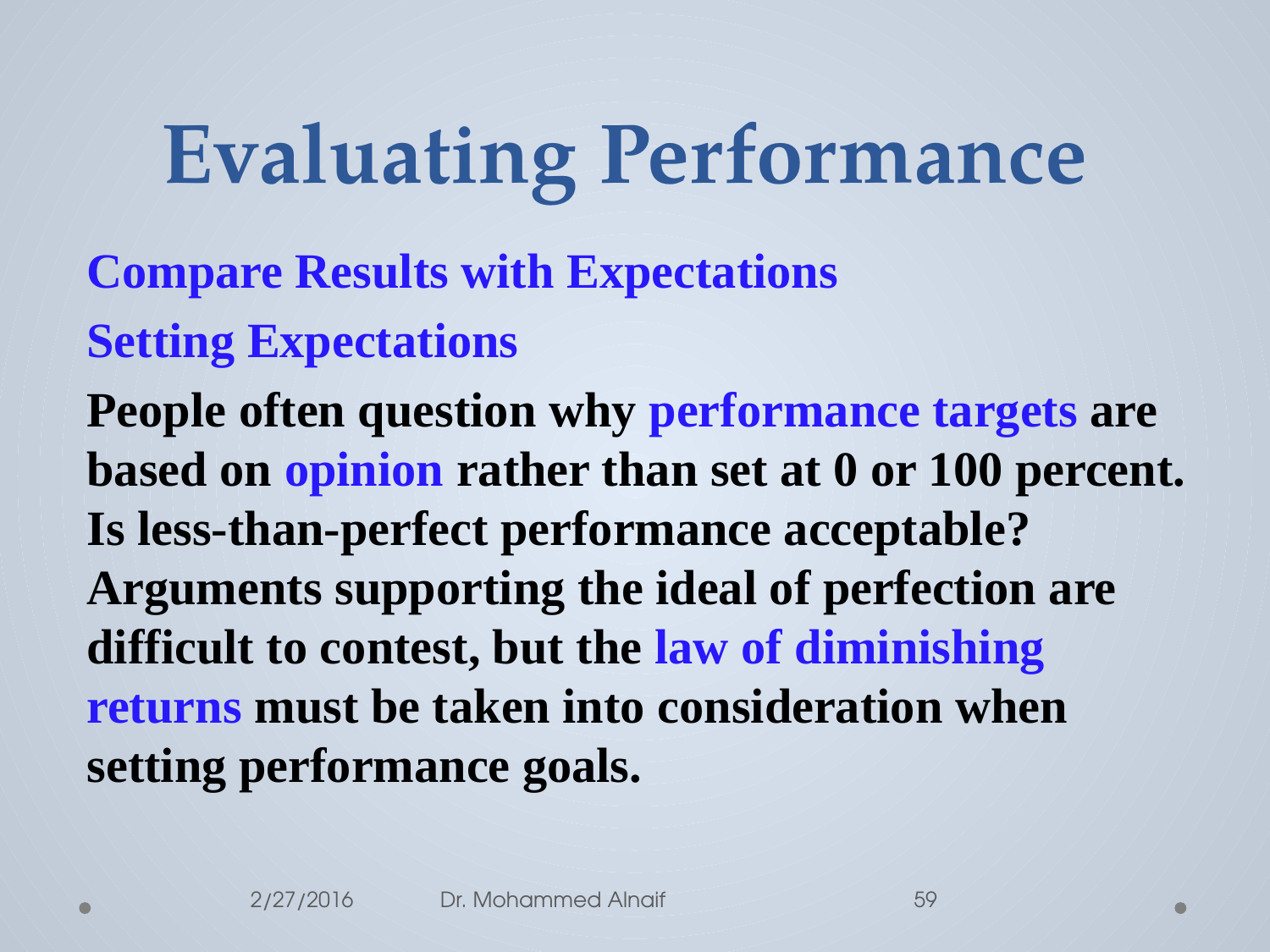

# Evaluating Performance
Compare Results with Expectations
Setting Expectations
People often question why performance targets are based on opinion rather than set at 0 or 100 percent. Is less-than-perfect performance acceptable? Arguments supporting the ideal of perfection are difficult to contest, but the law of diminishing returns must be taken into consideration when setting performance goals.
2/27/2016
Dr. Mohammed Alnaif
59